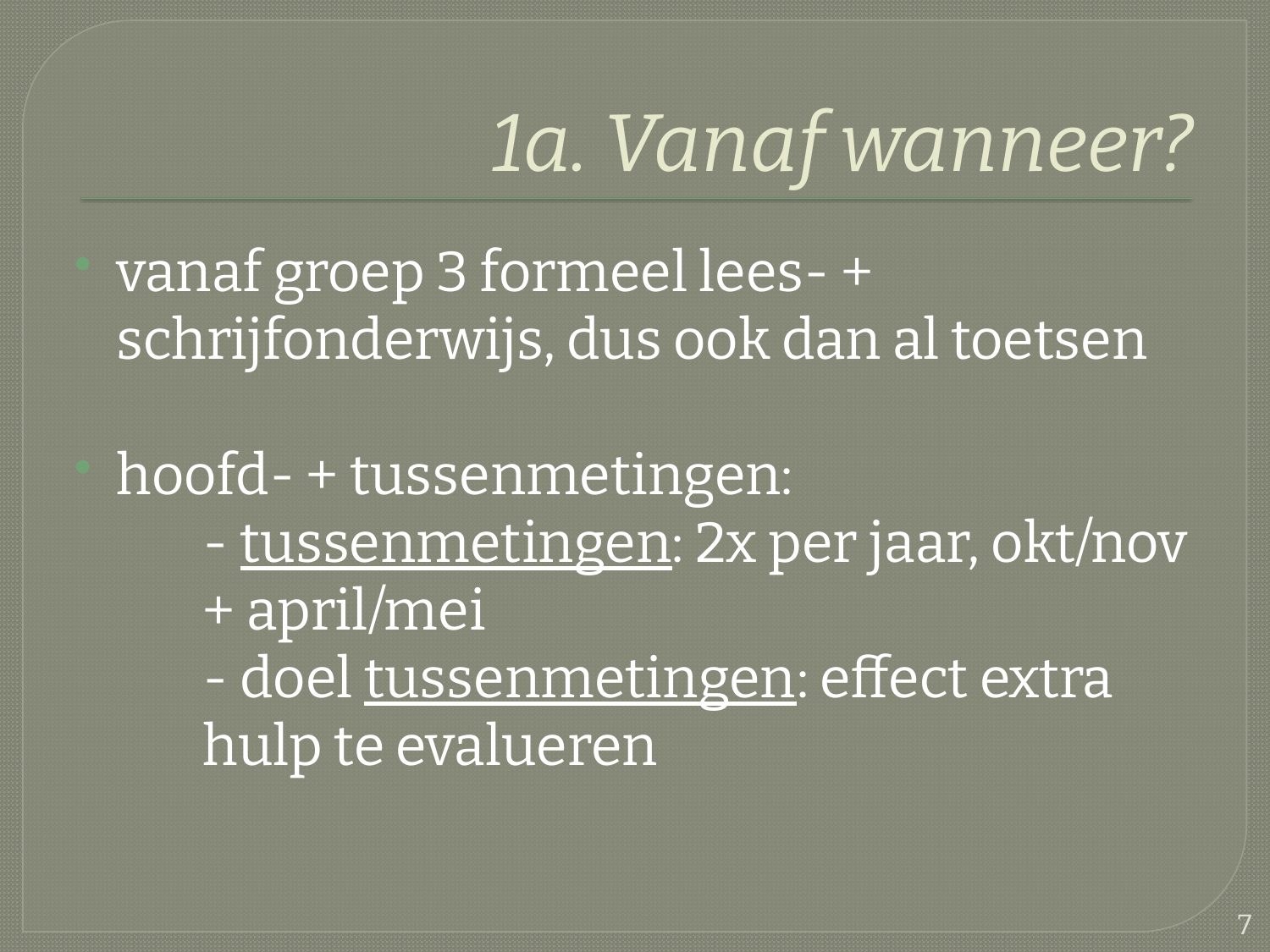

# 1a. Vanaf wanneer?
vanaf groep 3 formeel lees- + schrijfonderwijs, dus ook dan al toetsen

hoofd- + tussenmetingen:
	- tussenmetingen: 2x per jaar, okt/nov
	+ april/mei
	- doel tussenmetingen: effect extra 	hulp te evalueren

7